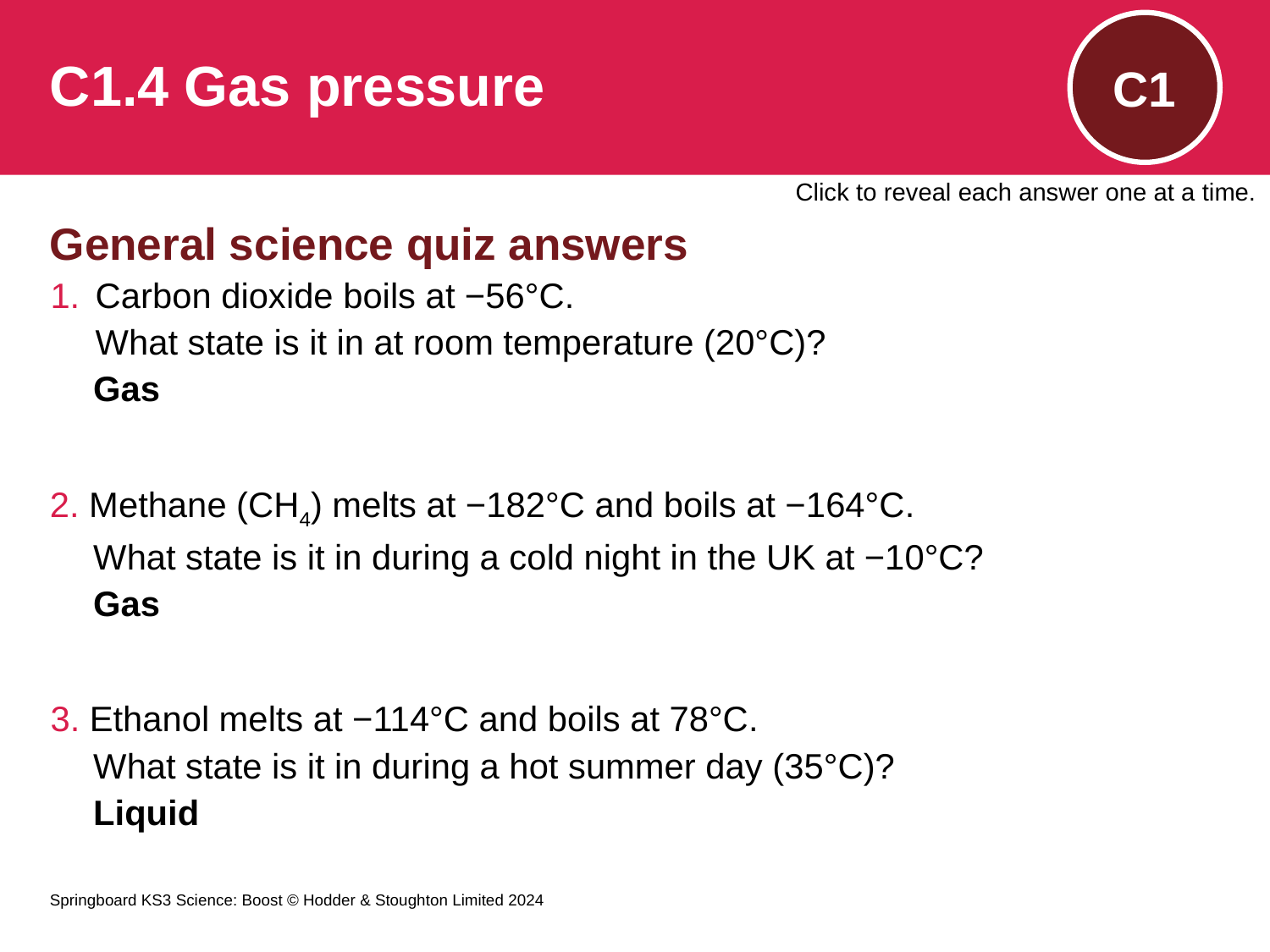

# C1.4 Gas pressure
C1
Click to reveal each answer one at a time.
General science quiz answers
Carbon dioxide boils at −56°C.
What state is it in at room temperature (20°C)?
Gas

2. Methane (CH4) melts at −182°C and boils at −164°C. 
What state is it in during a cold night in the UK at −10°C?
Gas

3. Ethanol melts at −114°C and boils at 78°C. 
What state is it in during a hot summer day (35°C)?
Liquid

Springboard KS3 Science: Boost © Hodder & Stoughton Limited 2024